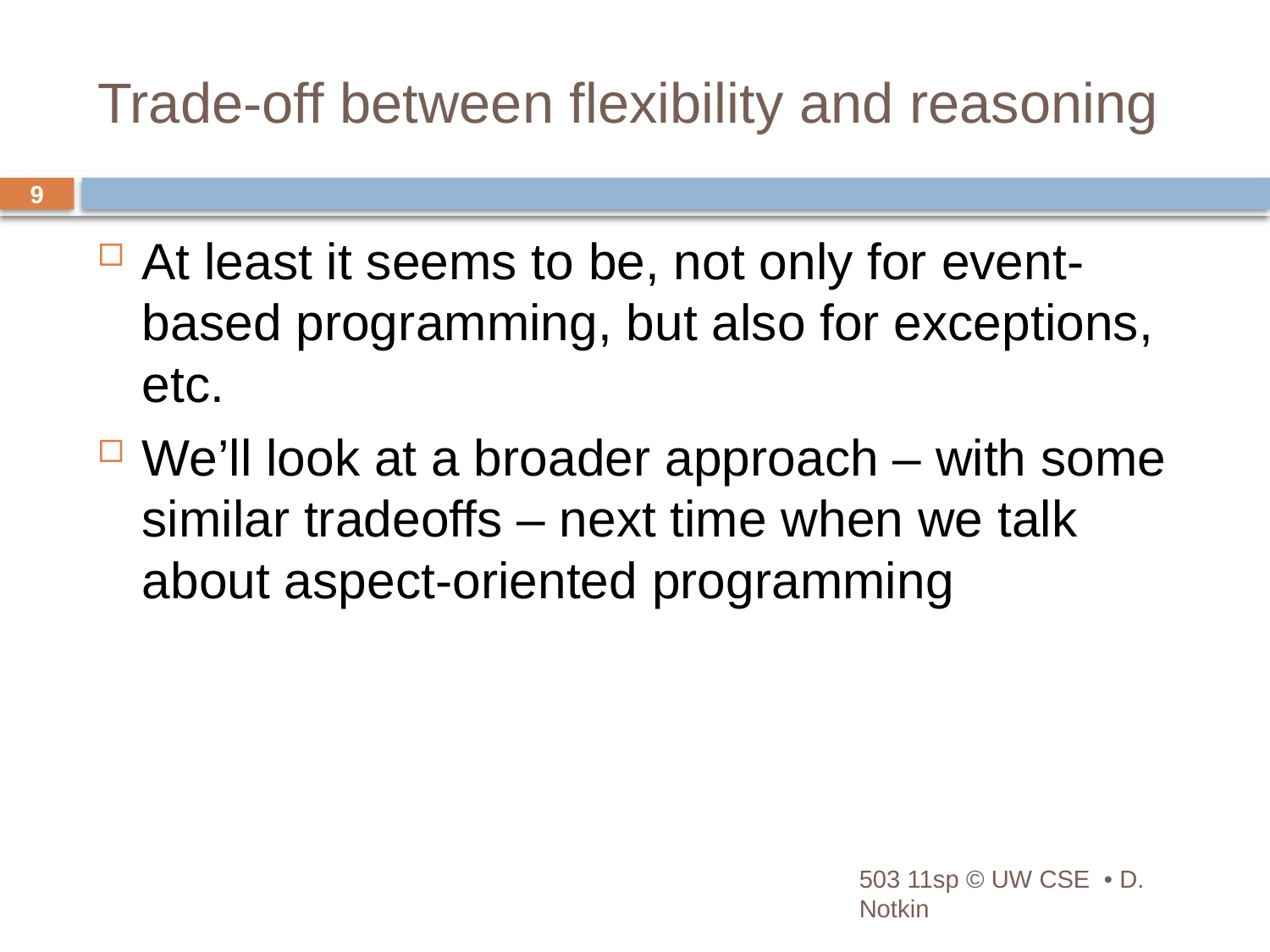

# Trade-off between flexibility and reasoning
9
At least it seems to be, not only for event-based programming, but also for exceptions, etc.
We’ll look at a broader approach – with some similar tradeoffs – next time when we talk about aspect-oriented programming
503 11sp © UW CSE  • D. Notkin